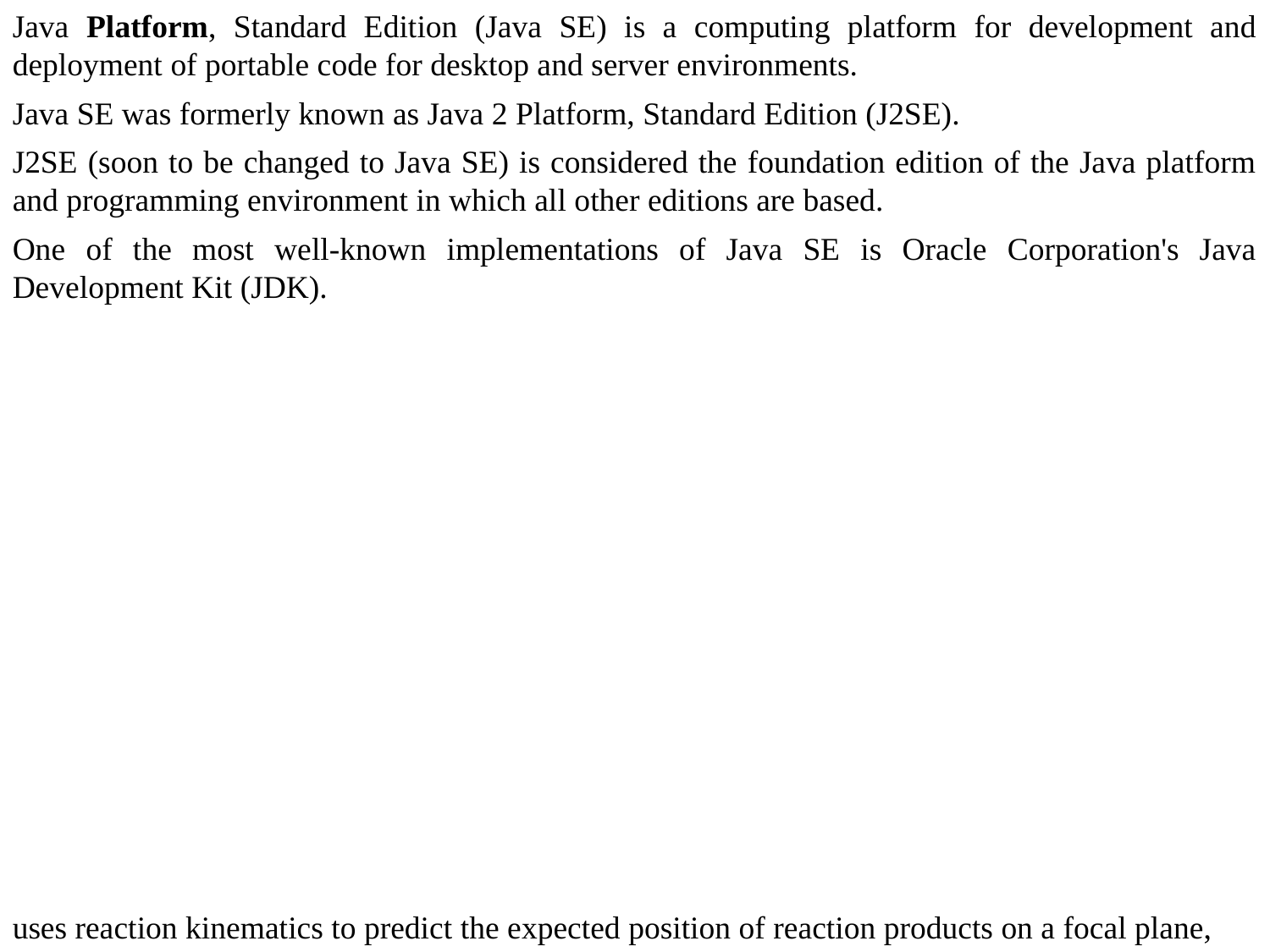

Java Platform, Standard Edition (Java SE) is a computing platform for development and deployment of portable code for desktop and server environments.
Java SE was formerly known as Java 2 Platform, Standard Edition (J2SE).
J2SE (soon to be changed to Java SE) is considered the foundation edition of the Java platform and programming environment in which all other editions are based.
One of the most well-known implementations of Java SE is Oracle Corporation's Java Development Kit (JDK).
uses reaction kinematics to predict the expected position of reaction products on a focal plane,